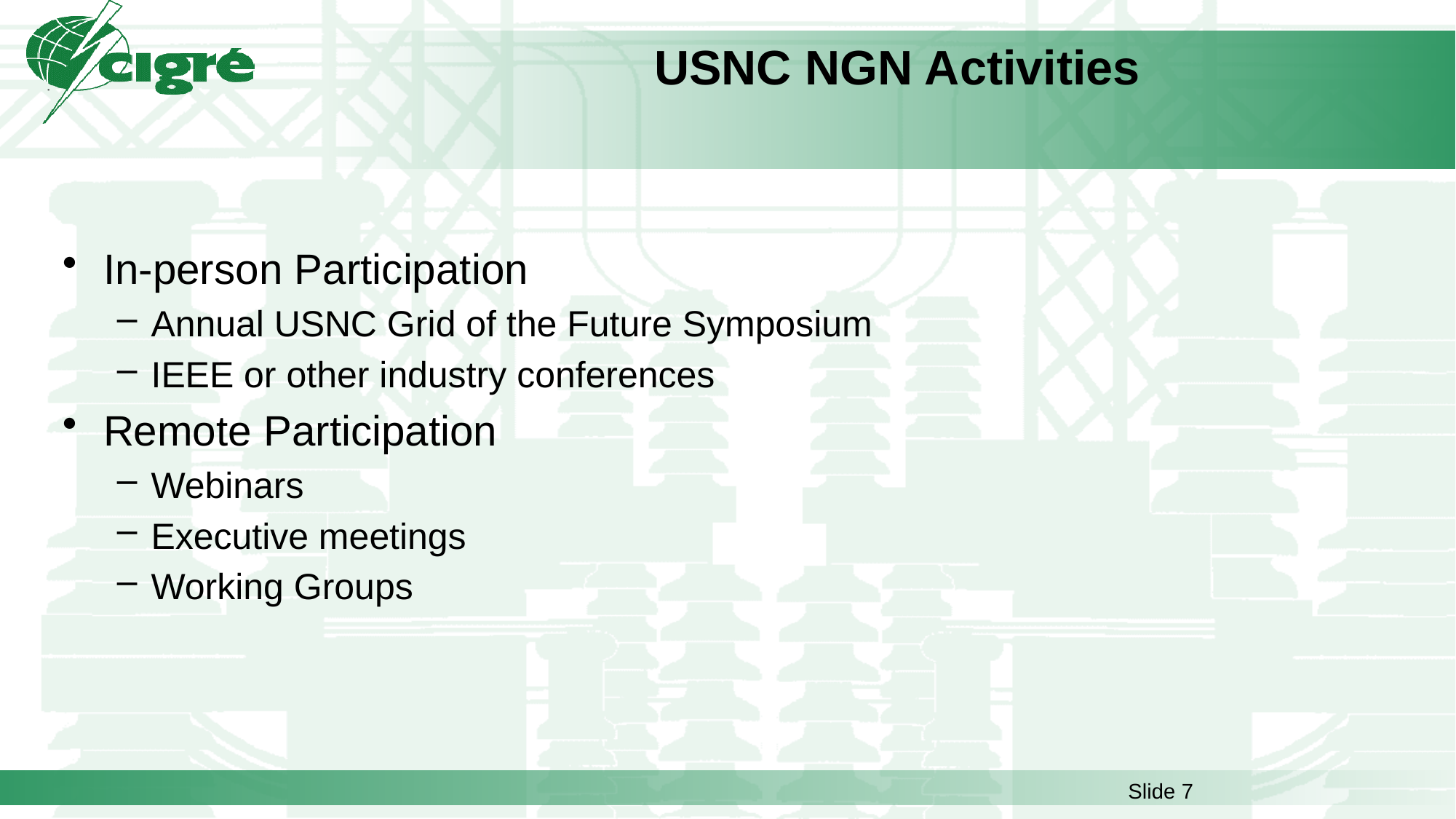

# USNC NGN Activities
In-person Participation
Annual USNC Grid of the Future Symposium
IEEE or other industry conferences
Remote Participation
Webinars
Executive meetings
Working Groups
Slide 7